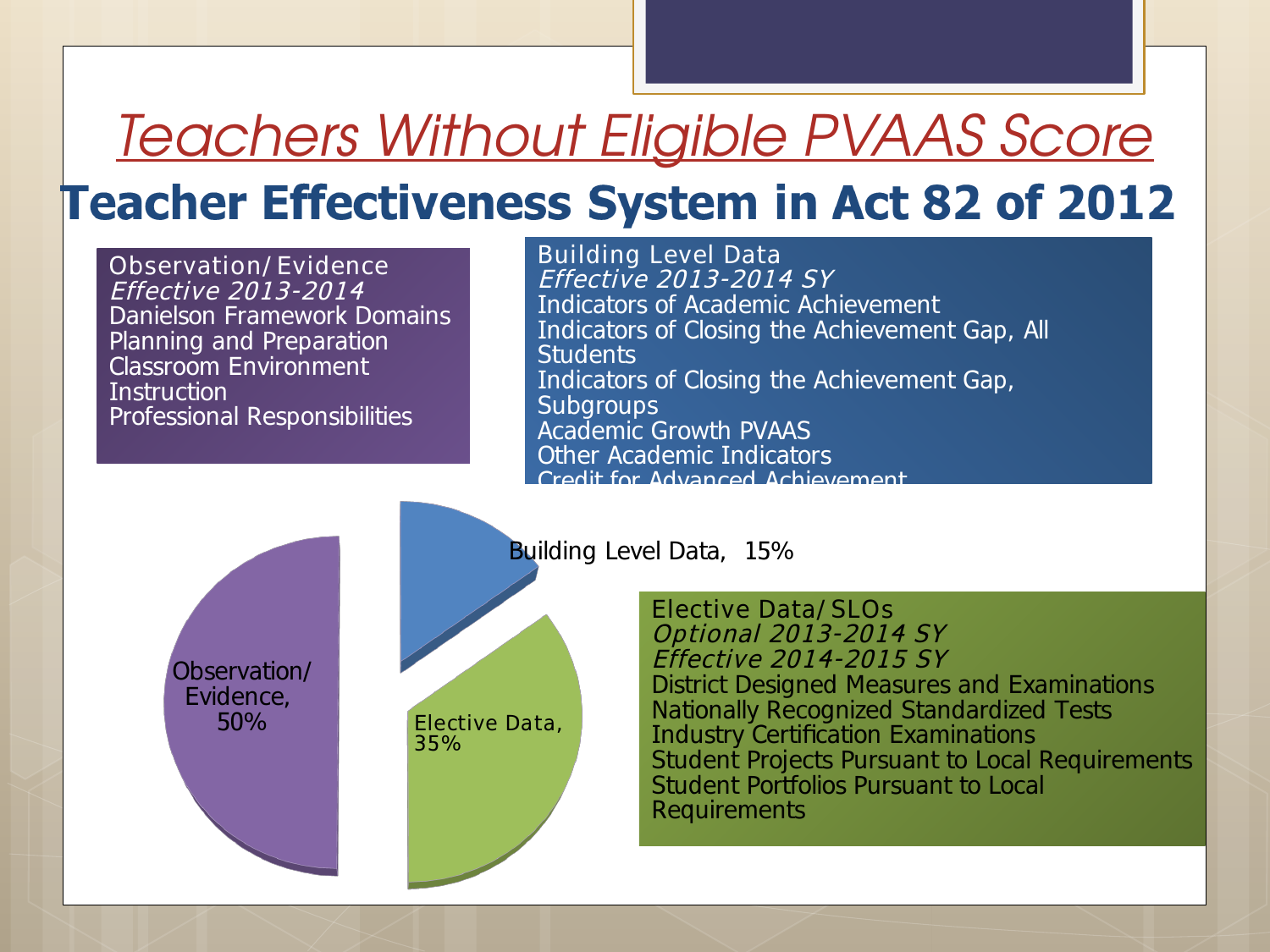

# Teachers Without Eligible PVAAS Score

[unsupported chart]